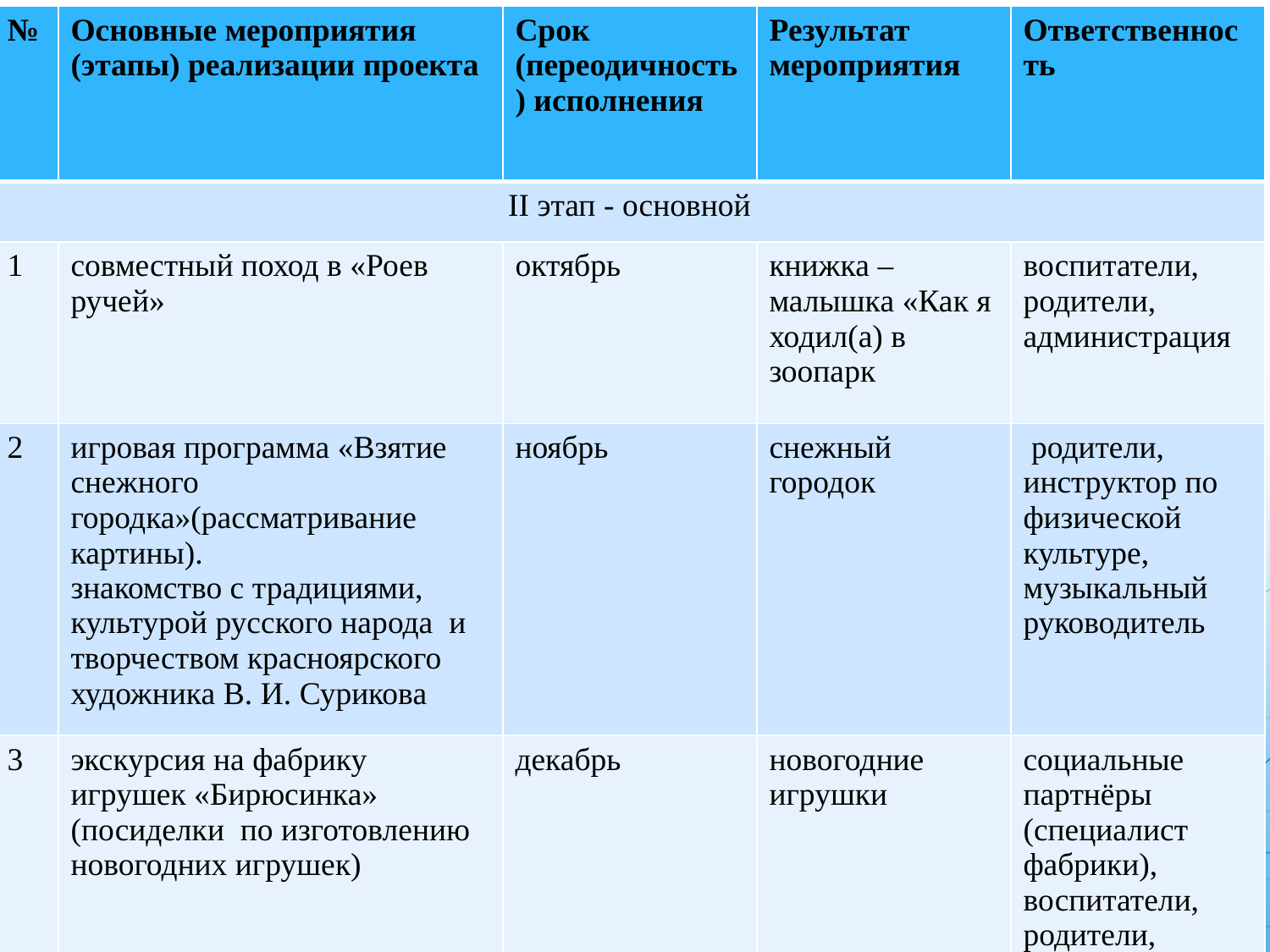

| № | Основные мероприятия (этапы) реализации проекта | Срок (переодичность ) исполнения | Результат мероприятия | Ответственность |
| --- | --- | --- | --- | --- |
| II этап - основной |  |  |  |  |
| 1 | совместный поход в «Роев ручей» | октябрь | книжка –малышка «Как я ходил(а) в зоопарк | воспитатели, родители, администрация |
| 2 | игровая программа «Взятие снежного городка»(рассматривание картины). знакомство с традициями, культурой русского народа и творчеством красноярского художника В. И. Сурикова | ноябрь | снежный городок | родители, инструктор по физической культуре, музыкальный руководитель |
| 3 | экскурсия на фабрику игрушек «Бирюсинка» (посиделки по изготовлению новогодних игрушек) | декабрь | новогодние игрушки | социальные партнёры (специалист фабрики), воспитатели, родители, администрация |